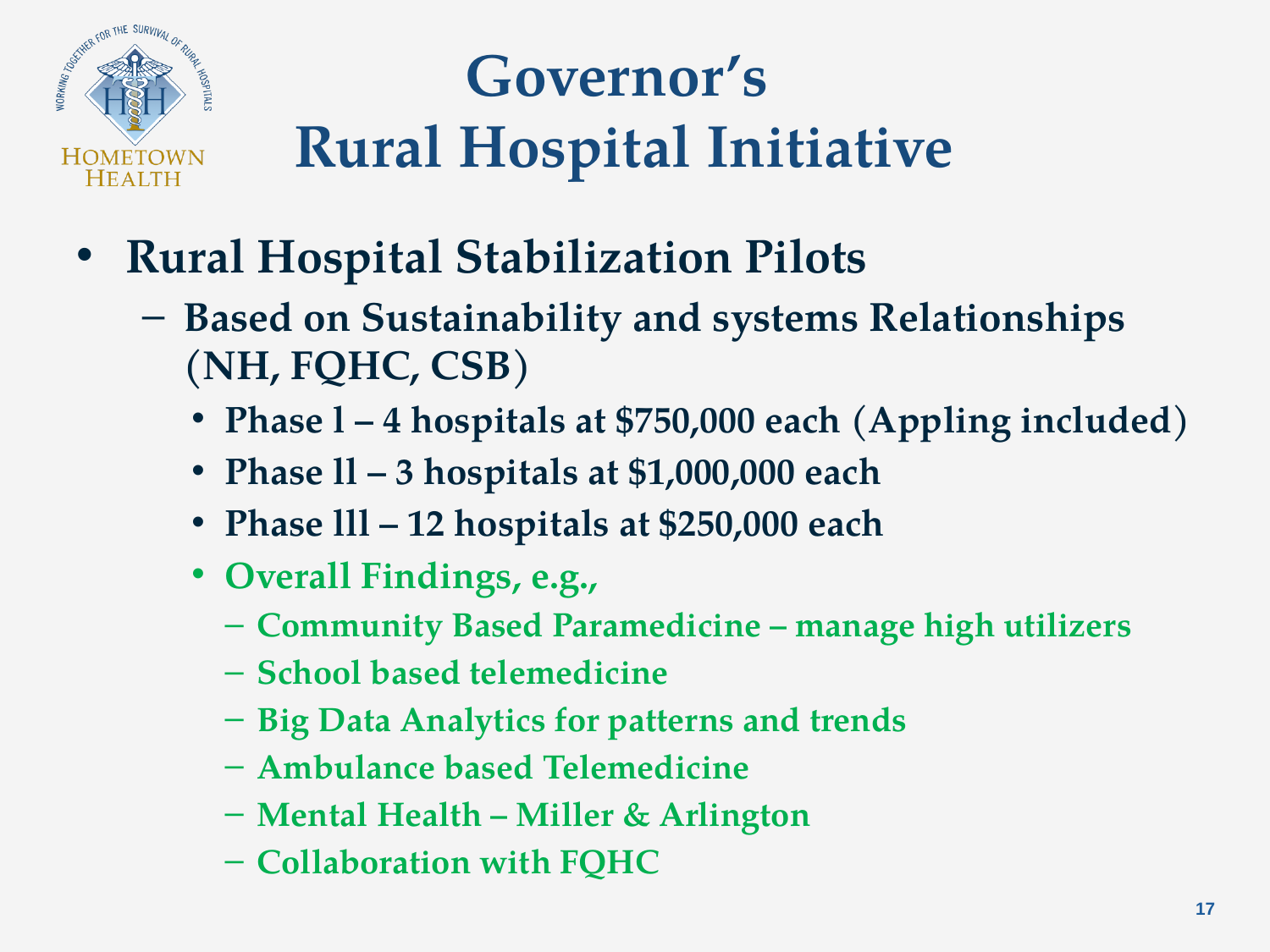

# Governor’s Rural Hospital Initiative
Rural Hospital Stabilization Pilots
Based on Sustainability and systems Relationships
(NH, FQHC, CSB)
Phase l – 4 hospitals at $750,000 each (Appling included)
Phase ll – 3 hospitals at $1,000,000 each
Phase lll – 12 hospitals at $250,000 each
Overall Findings, e.g.,
Community Based Paramedicine – manage high utilizers
School based telemedicine
Big Data Analytics for patterns and trends
Ambulance based Telemedicine
Mental Health – Miller & Arlington
Collaboration with FQHC

17